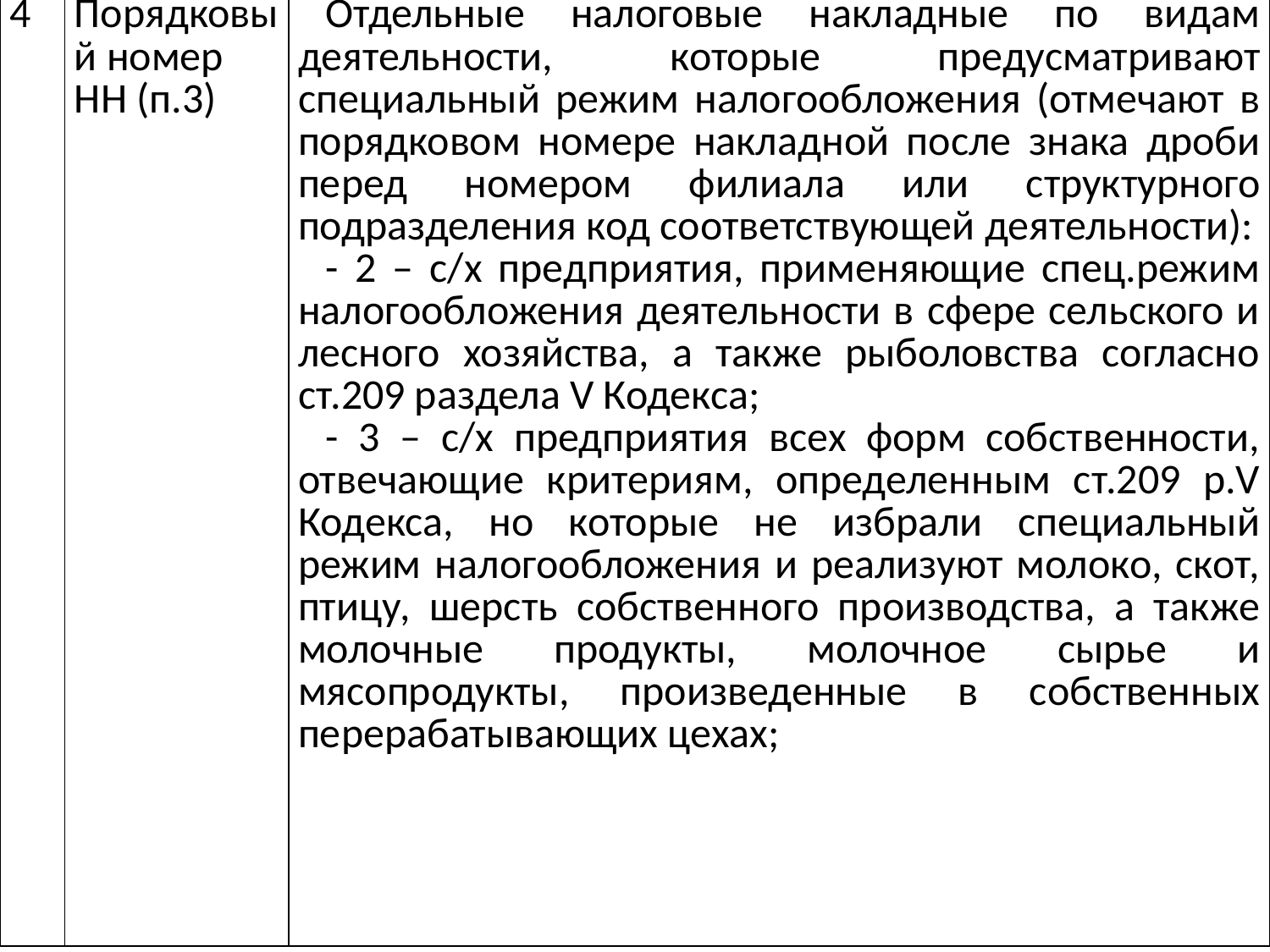

| 4 | Порядковый номер НН (п.3) | Отдельные налоговые накладные по видам деятельности, которые предусматривают специальный режим налогообложения (отмечают в порядковом номере накладной после знака дроби перед номером филиала или структурного подразделения код соответствующей деятельности): - 2 – с/х предприятия, применяющие спец.режим налогообложения деятельности в сфере сельского и лесного хозяйства, а также рыболовства согласно ст.209 раздела V Кодекса; - 3 – с/х предприятия всех форм собственности, отвечающие критериям, определенным ст.209 р.V Кодекса, но которые не избрали специальный режим налогообложения и реализуют молоко, скот, птицу, шерсть собственного производства, а также молочные продукты, молочное сырье и мясопродукты, произведенные в собственных перерабатывающих цехах; |
| --- | --- | --- |